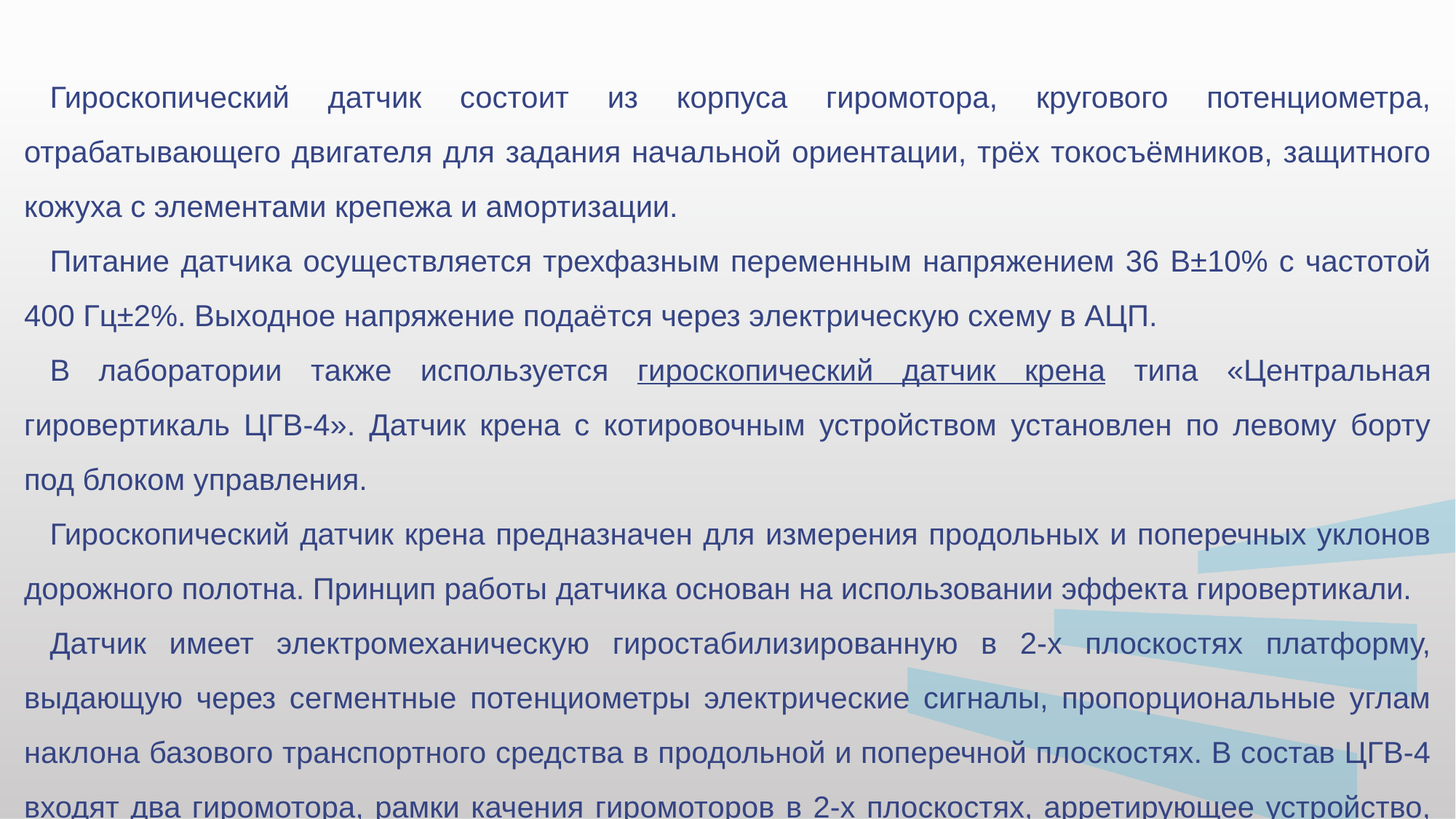

Гироскопический датчик состоит из корпуса гиромотора, кругового потенциометра, отрабатывающего двигателя для задания начальной ориентации, трёх токосъёмников, защитного кожуха с элементами крепежа и амортизации.
Питание датчика осуществляется трехфазным переменным напряжением 36 В±10% с частотой 400 Гц±2%. Выходное напряжение подаётся через электрическую схему в АЦП.
В лаборатории также используется гироскопический датчик крена типа «Центральная гировертикаль ЦГВ-4». Датчик крена с котировочным устройством установлен по левому борту под блоком управления.
Гироскопический датчик крена предназначен для измерения продольных и поперечных уклонов дорожного полотна. Принцип работы датчика основан на использовании эффекта гировертикали.
Датчик имеет электромеханическую гиростабилизированную в 2-х плоскостях платформу, выдающую через сегментные потенциометры электрические сигналы, пропорциональные углам наклона базового транспортного средства в продольной и поперечной плоскостях. В состав ЦГВ-4 входят два гиромотора, рамки качения гиромоторов в 2-х плоскостях, арретирующее устройство, основной несущий корпус, в котором смонтированы моторы, рамки, потенциометры.